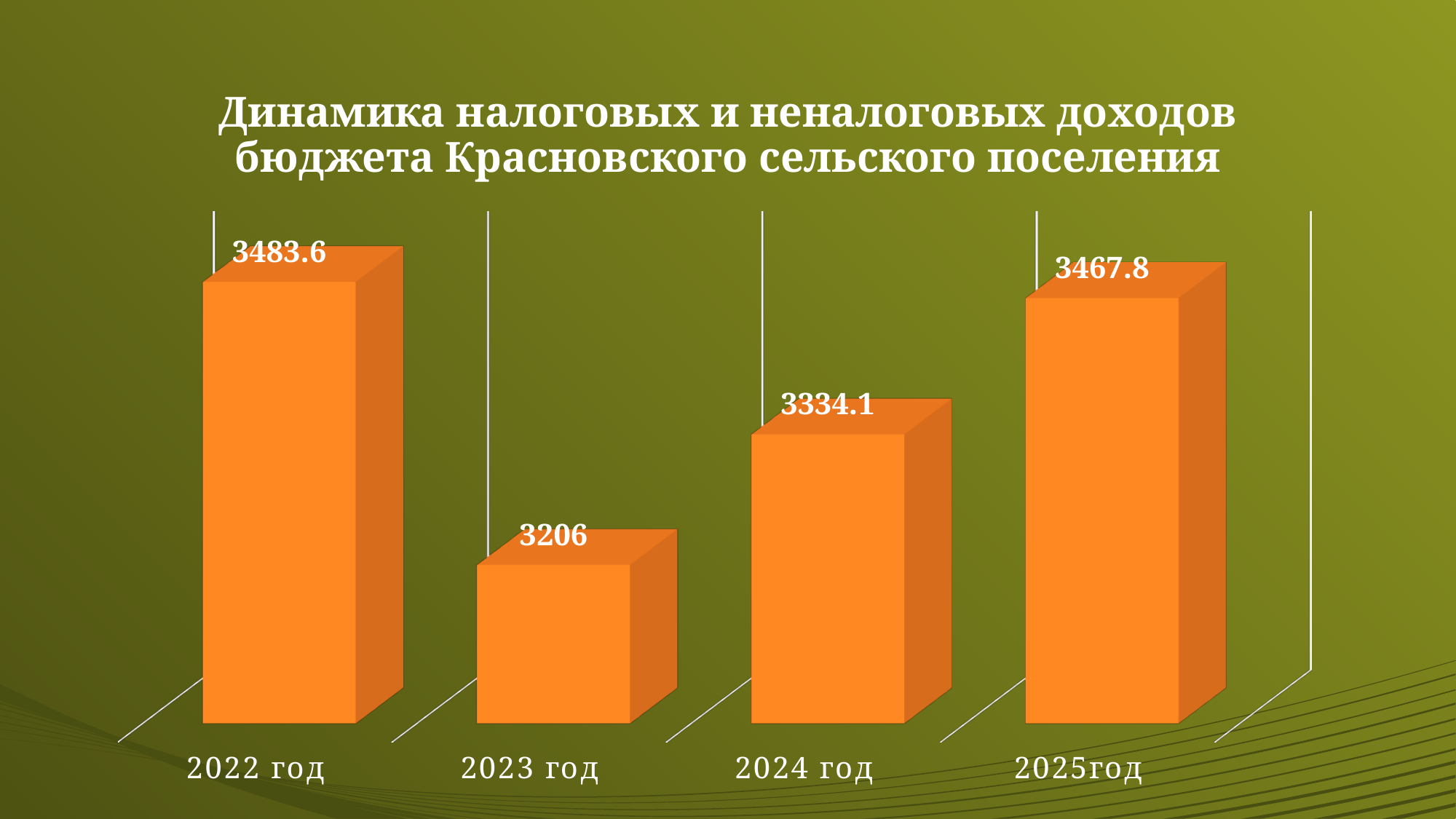

# Динамика налоговых и неналоговых доходов бюджета Красновского сельского поселения

[unsupported chart]